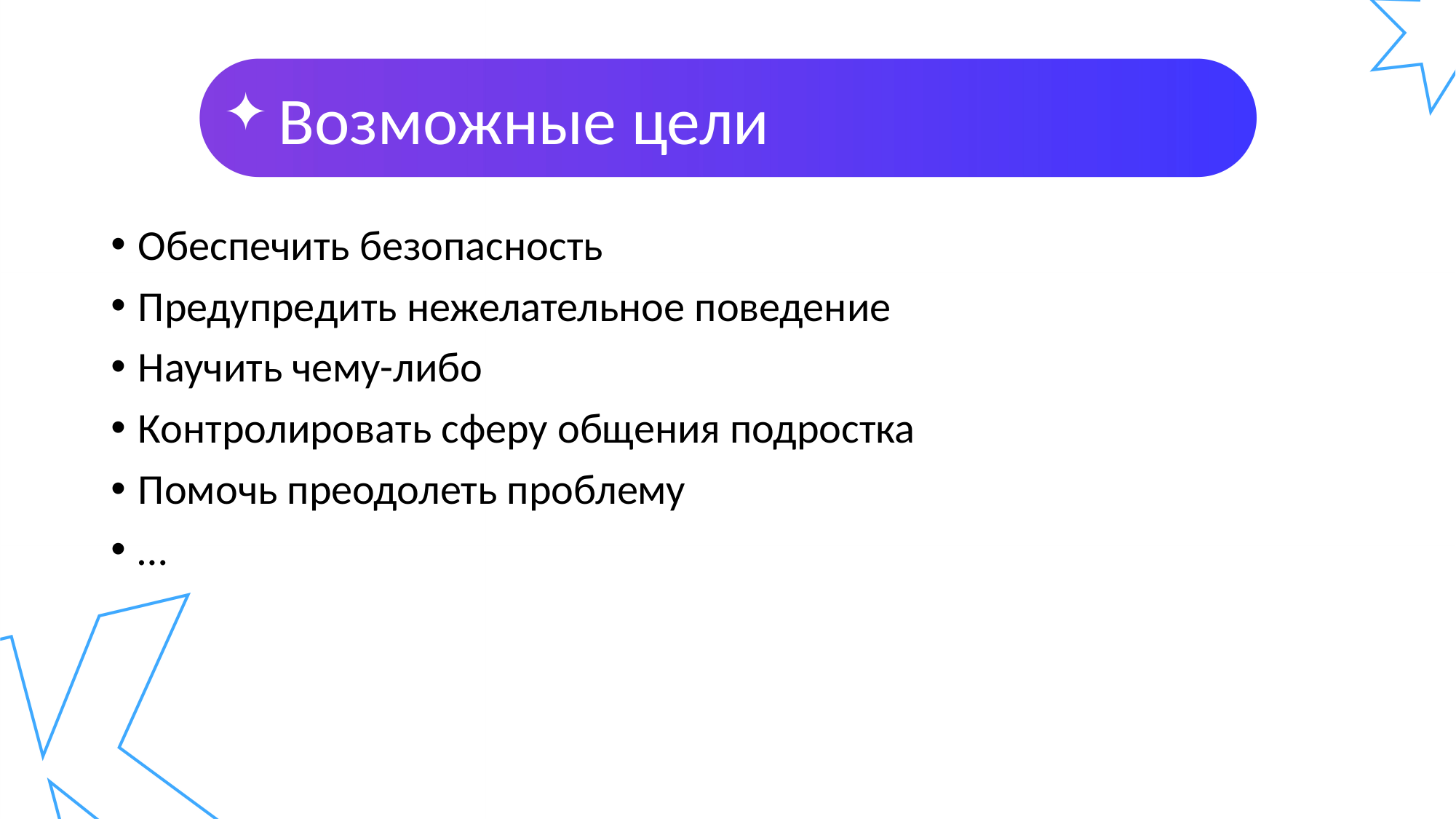

# Возможные цели
Обеспечить безопасность
Предупредить нежелательное поведение
Научить чему-либо
Контролировать сферу общения подростка
Помочь преодолеть проблему
…